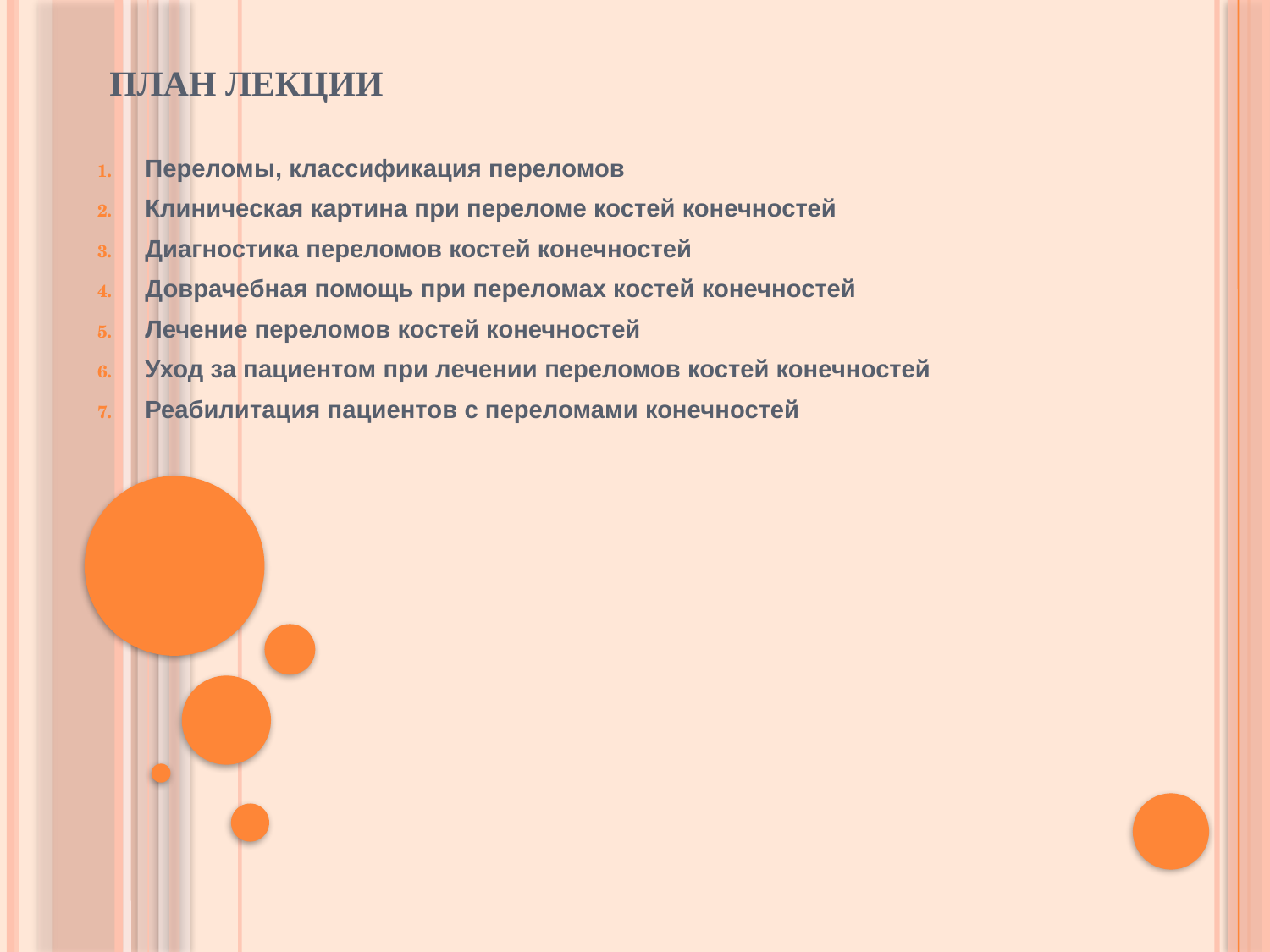

ПЛАН ЛЕКЦИИ
Переломы, классификация переломов
Клиническая картина при переломе костей конечностей
Диагностика переломов костей конечностей
Доврачебная помощь при переломах костей конечностей
Лечение переломов костей конечностей
Уход за пациентом при лечении переломов костей конечностей
Реабилитация пациентов с переломами конечностей